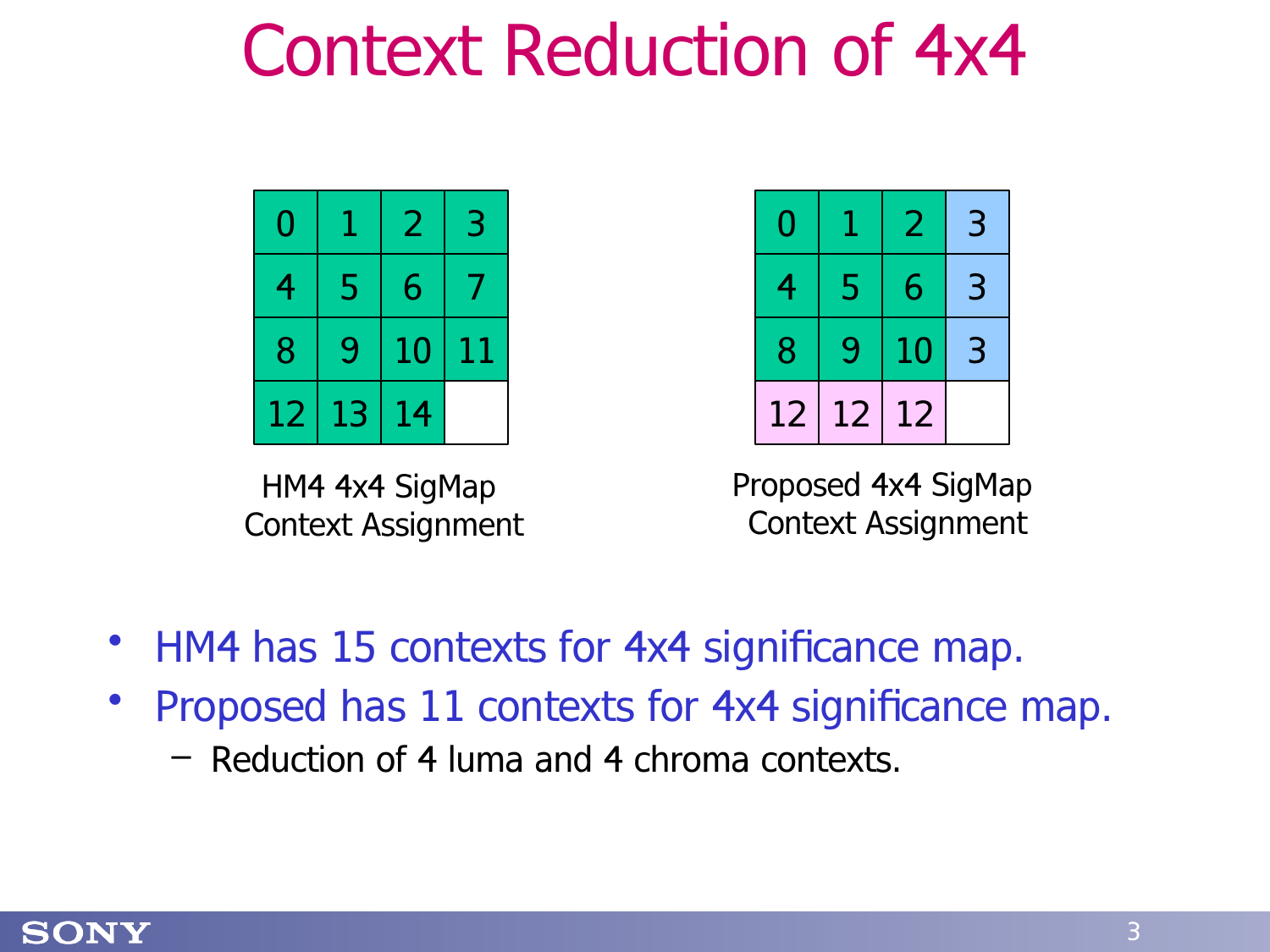

# Context Reduction of 4x4

HM4 has 15 contexts for 4x4 significance map.
Proposed has 11 contexts for 4x4 significance map.
Reduction of 4 luma and 4 chroma contexts.

0
1
2
3
0
1
2
3
4
5
6
7
4
5
6
3
8
9
10
11
8
9
10
3
12
13
14

12
12
12

Proposed 4x4 SigMap
Context Assignment
HM4 4x4 SigMap
Context Assignment
3